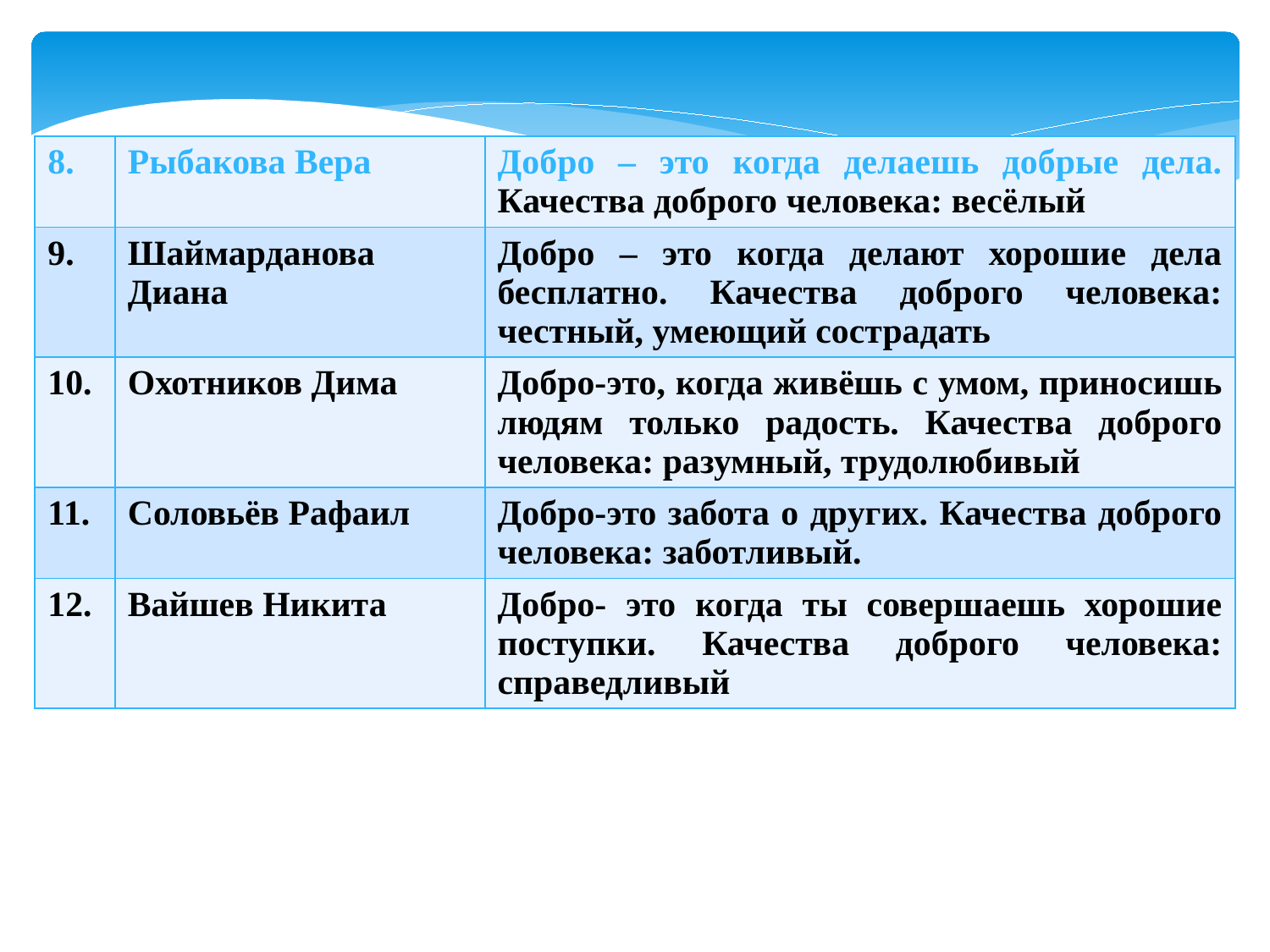

| 8. | Рыбакова Вера | Добро – это когда делаешь добрые дела. Качества доброго человека: весёлый |
| --- | --- | --- |
| 9. | Шаймарданова Диана | Добро – это когда делают хорошие дела бесплатно. Качества доброго человека: честный, умеющий сострадать |
| 10. | Охотников Дима | Добро-это, когда живёшь с умом, приносишь людям только радость. Качества доброго человека: разумный, трудолюбивый |
| 11. | Соловьёв Рафаил | Добро-это забота о других. Качества доброго человека: заботливый. |
| 12. | Вайшев Никита | Добро- это когда ты совершаешь хорошие поступки. Качества доброго человека: справедливый |